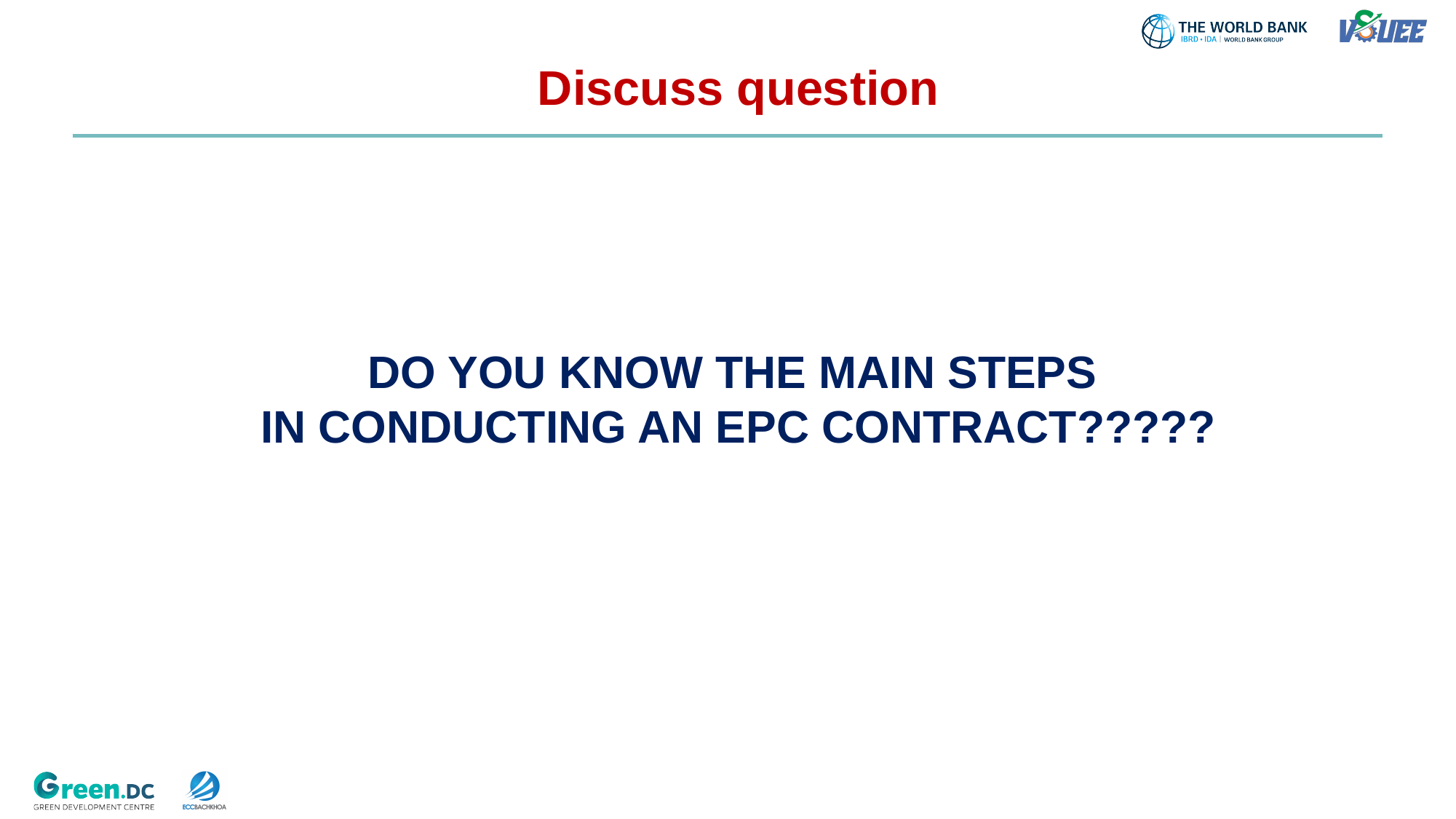

# Discuss question

DO YOU KNOW THE MAIN STEPS
IN CONDUCTING AN EPC CONTRACT?????